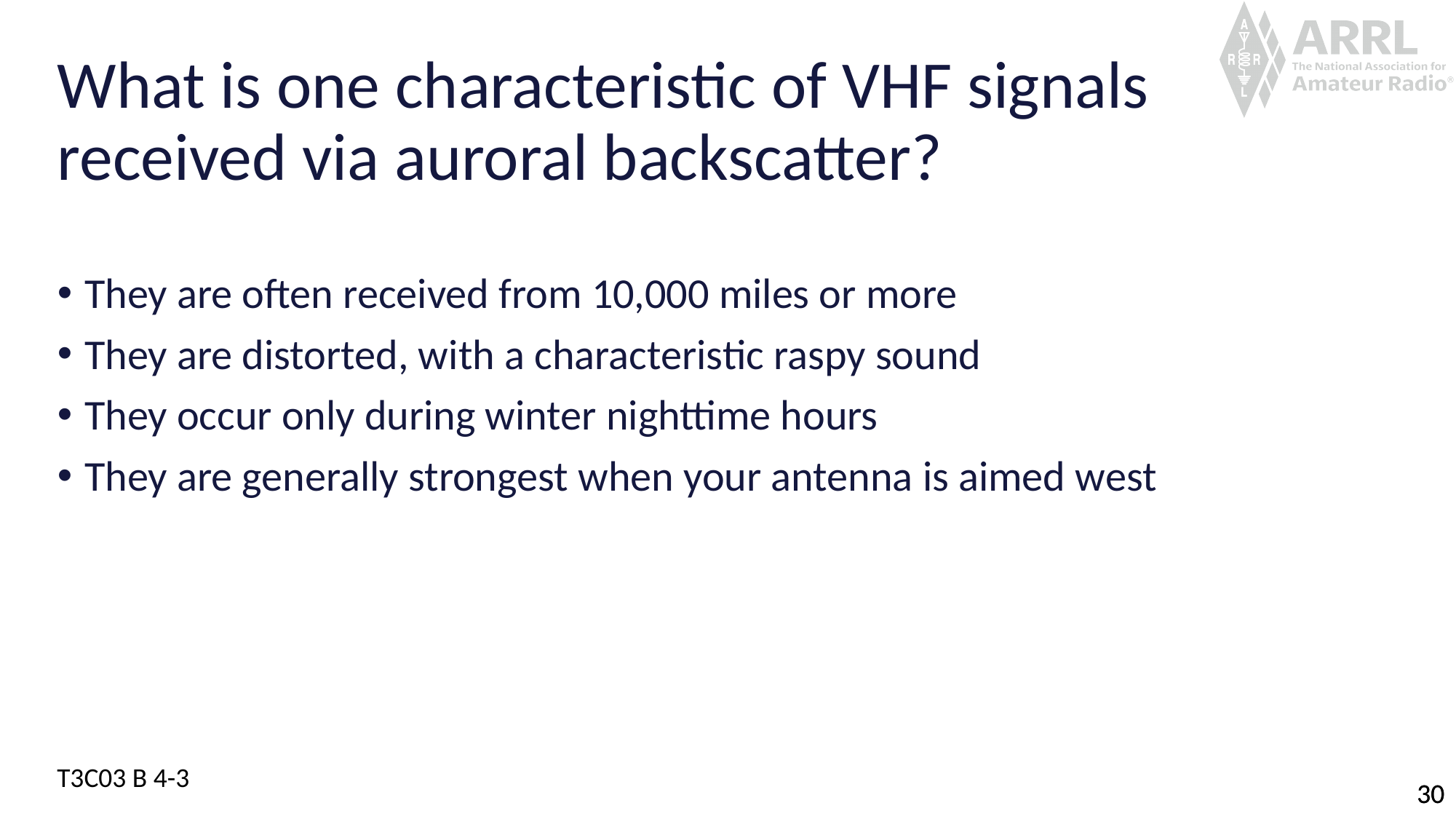

# What is one characteristic of VHF signals received via auroral backscatter?
They are often received from 10,000 miles or more
They are distorted, with a characteristic raspy sound
They occur only during winter nighttime hours
They are generally strongest when your antenna is aimed west
T3C03 B 4-3